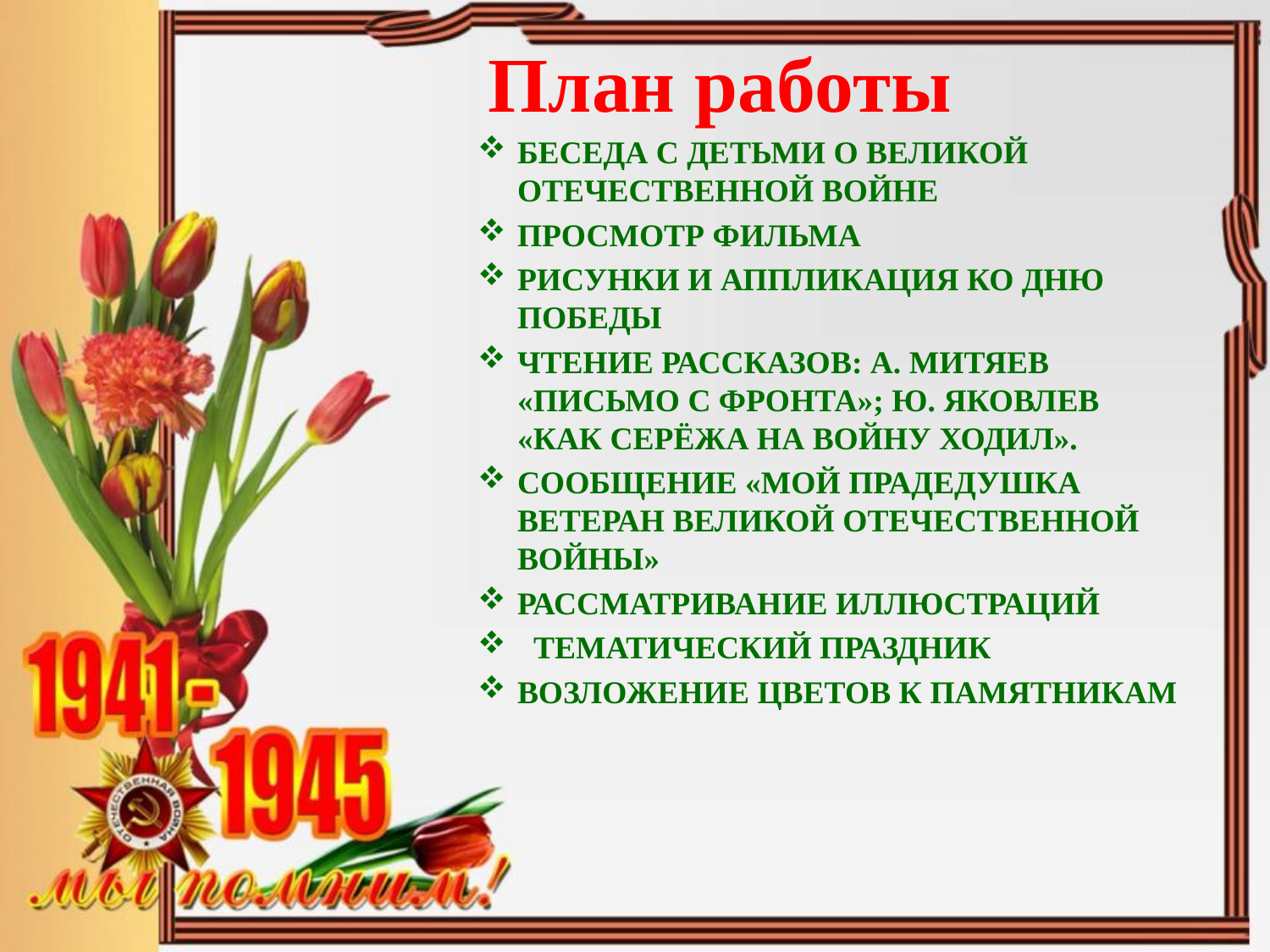

# План работы
БЕСЕДА С ДЕТЬМИ О ВЕЛИКОЙ ОТЕЧЕСТВЕННОЙ ВОЙНЕ
ПРОСМОТР ФИЛЬМА
РИСУНКИ И АППЛИКАЦИЯ КО ДНЮ ПОБЕДЫ
ЧТЕНИЕ РАССКАЗОВ: А. МИТЯЕВ «ПИСЬМО С ФРОНТА»; Ю. ЯКОВЛЕВ «КАК СЕРЁЖА НА ВОЙНУ ХОДИЛ».
СООБЩЕНИЕ «МОЙ ПРАДЕДУШКА ВЕТЕРАН ВЕЛИКОЙ ОТЕЧЕСТВЕННОЙ ВОЙНЫ»
РАССМАТРИВАНИЕ ИЛЛЮСТРАЦИЙ
  ТЕМАТИЧЕСКИЙ ПРАЗДНИК
ВОЗЛОЖЕНИЕ ЦВЕТОВ К ПАМЯТНИКАМ